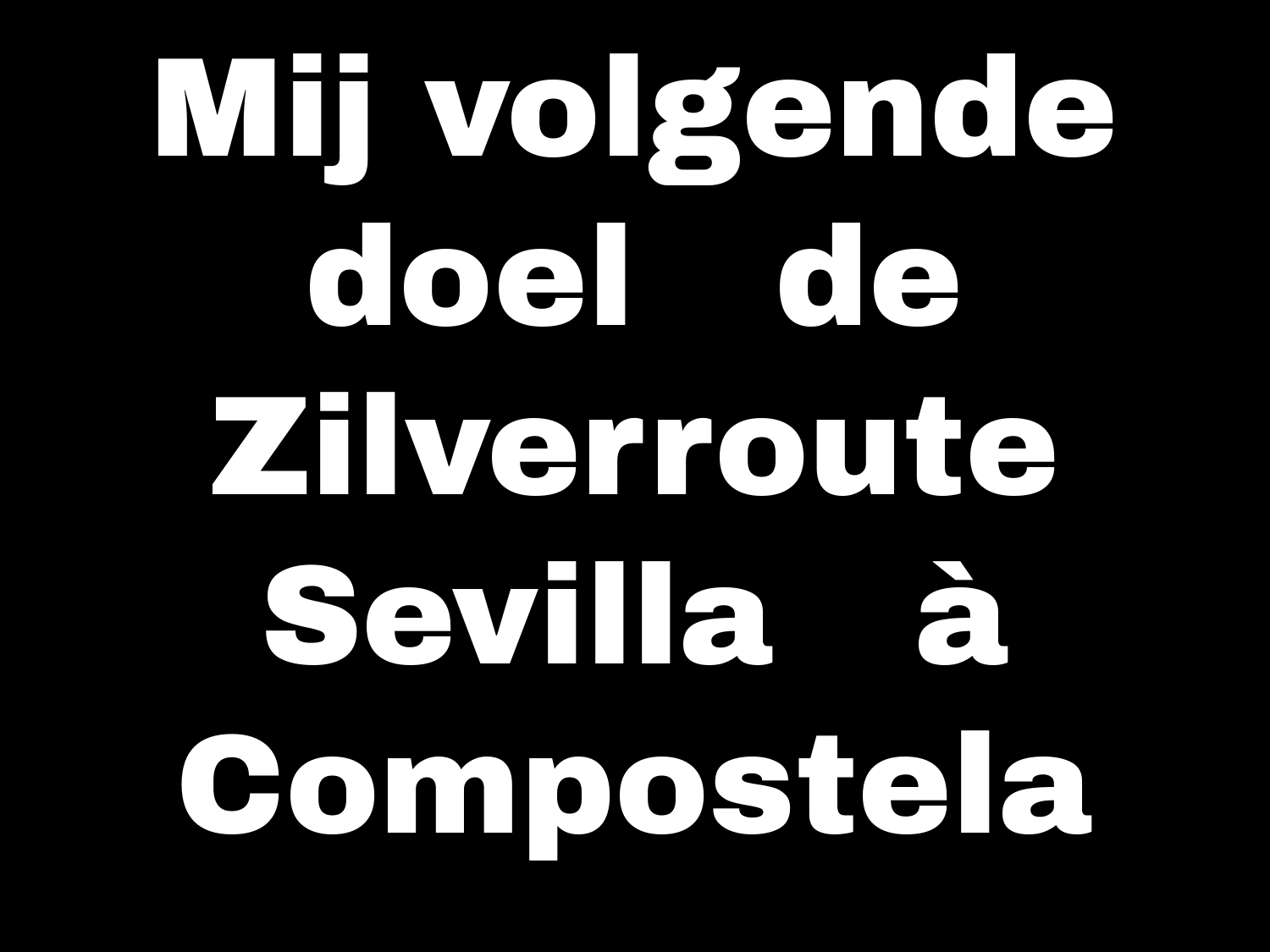

# Mij volgende doel   de Zilverroute Sevilla   à Compostela